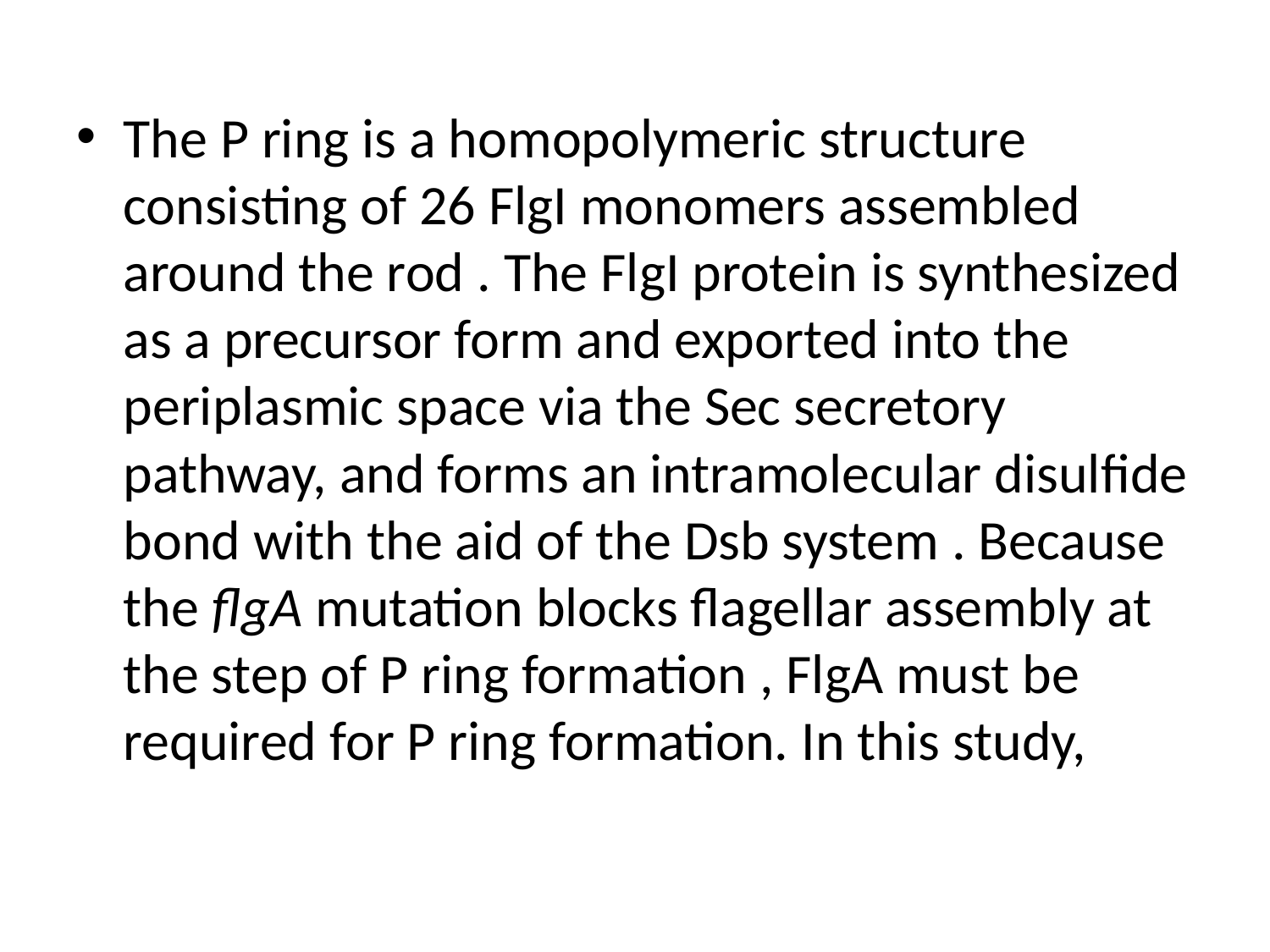

The P ring is a homopolymeric structure consisting of 26 FlgI monomers assembled around the rod . The FlgI protein is synthesized as a precursor form and exported into the periplasmic space via the Sec secretory pathway, and forms an intramolecular disulfide bond with the aid of the Dsb system . Because the flgA mutation blocks flagellar assembly at the step of P ring formation , FlgA must be required for P ring formation. In this study,